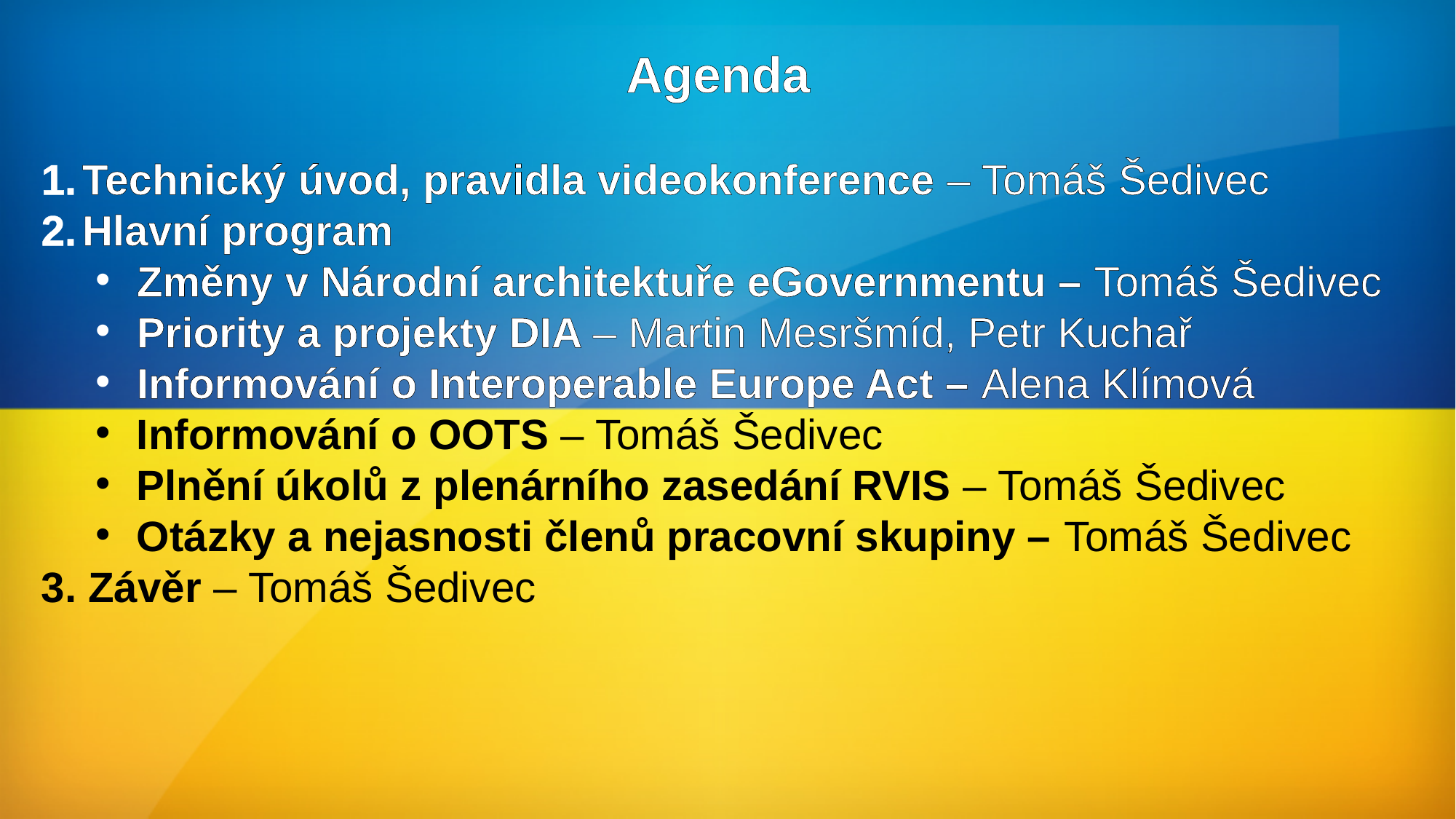

#
Agenda
Technický úvod, pravidla videokonference – Tomáš Šedivec
Hlavní program
Změny v Národní architektuře eGovernmentu – Tomáš Šedivec
Priority a projekty DIA – Martin Mesršmíd, Petr Kuchař
Informování o Interoperable Europe Act – Alena Klímová
Informování o OOTS – Tomáš Šedivec
Plnění úkolů z plenárního zasedání RVIS – Tomáš Šedivec
Otázky a nejasnosti členů pracovní skupiny – Tomáš Šedivec
3. Závěr – Tomáš Šedivec